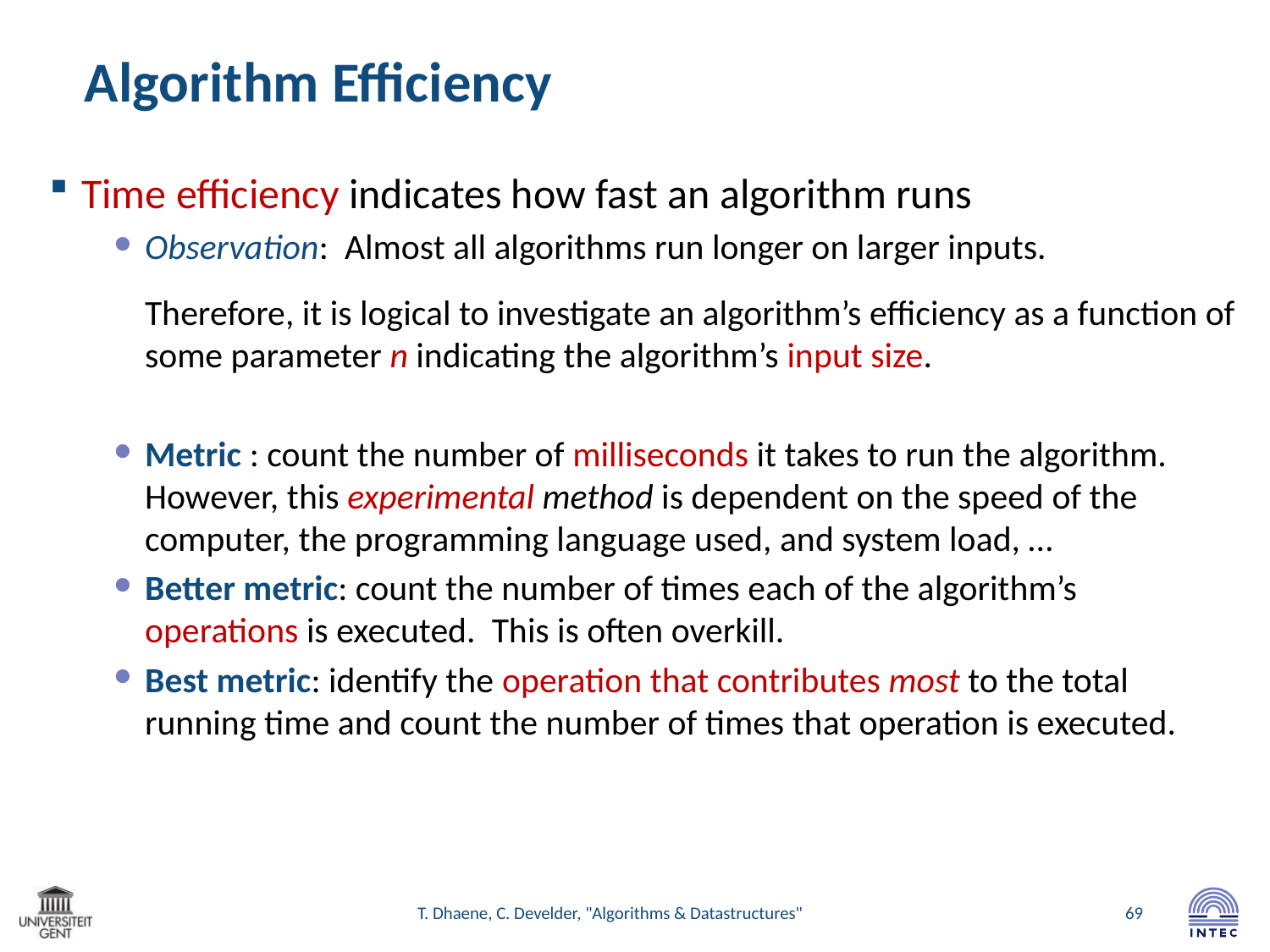

# Algorithm Efficiency
Time efficiency indicates how fast an algorithm runs
Observation:  Almost all algorithms run longer on larger inputs.
Therefore, it is logical to investigate an algorithm’s efficiency as a function of some parameter n indicating the algorithm’s input size.

Metric : count the number of milliseconds it takes to run the algorithm.  However, this experimental method is dependent on the speed of the computer, the programming language used, and system load, …
Better metric: count the number of times each of the algorithm’s operations is executed.  This is often overkill.
Best metric: identify the operation that contributes most to the total running time and count the number of times that operation is executed.
T. Dhaene, C. Develder, "Algorithms & Datastructures"
69